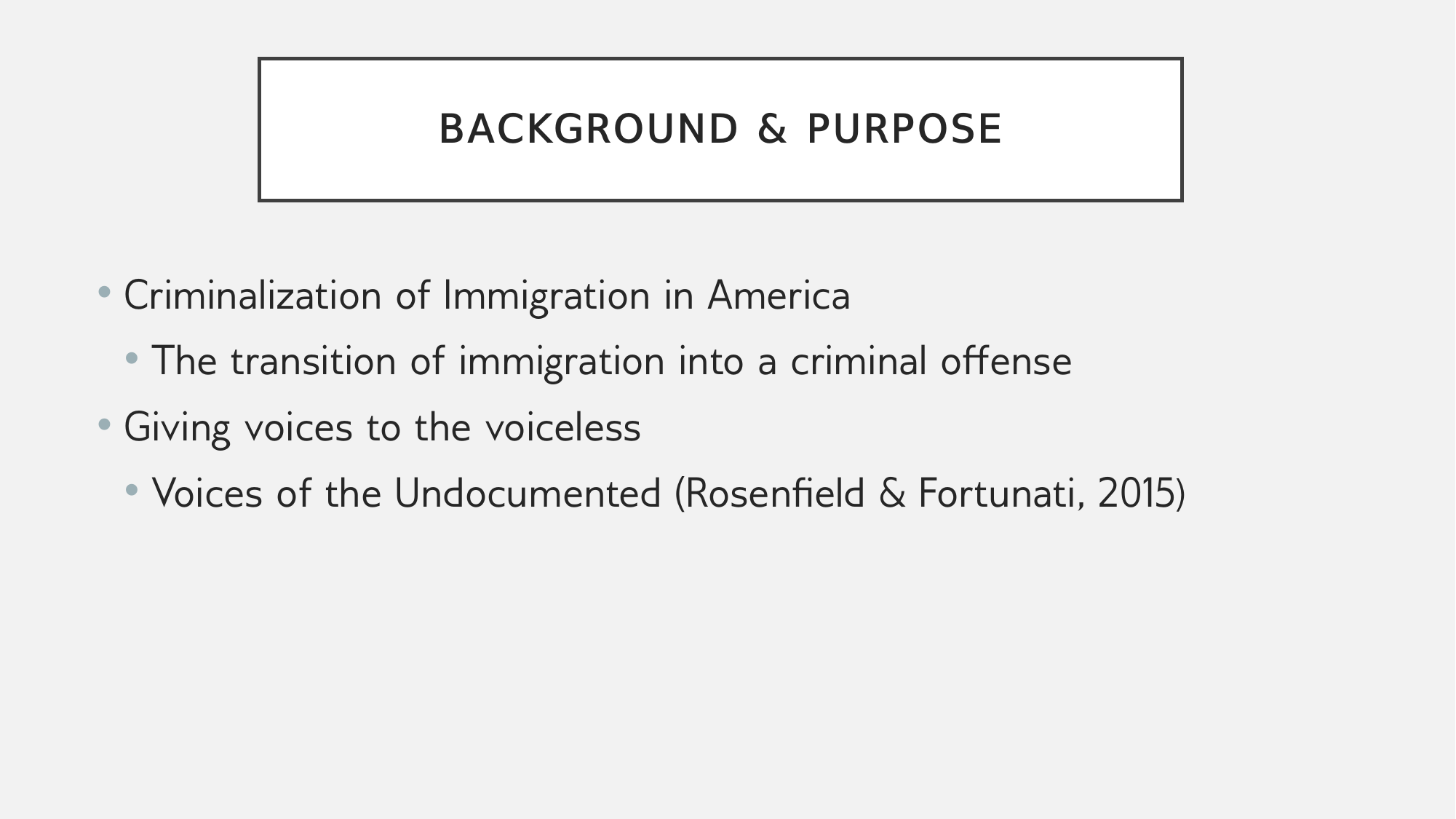

# Background & Purpose
Criminalization of Immigration in America
The transition of immigration into a criminal offense
Giving voices to the voiceless
Voices of the Undocumented (Rosenfield & Fortunati, 2015)